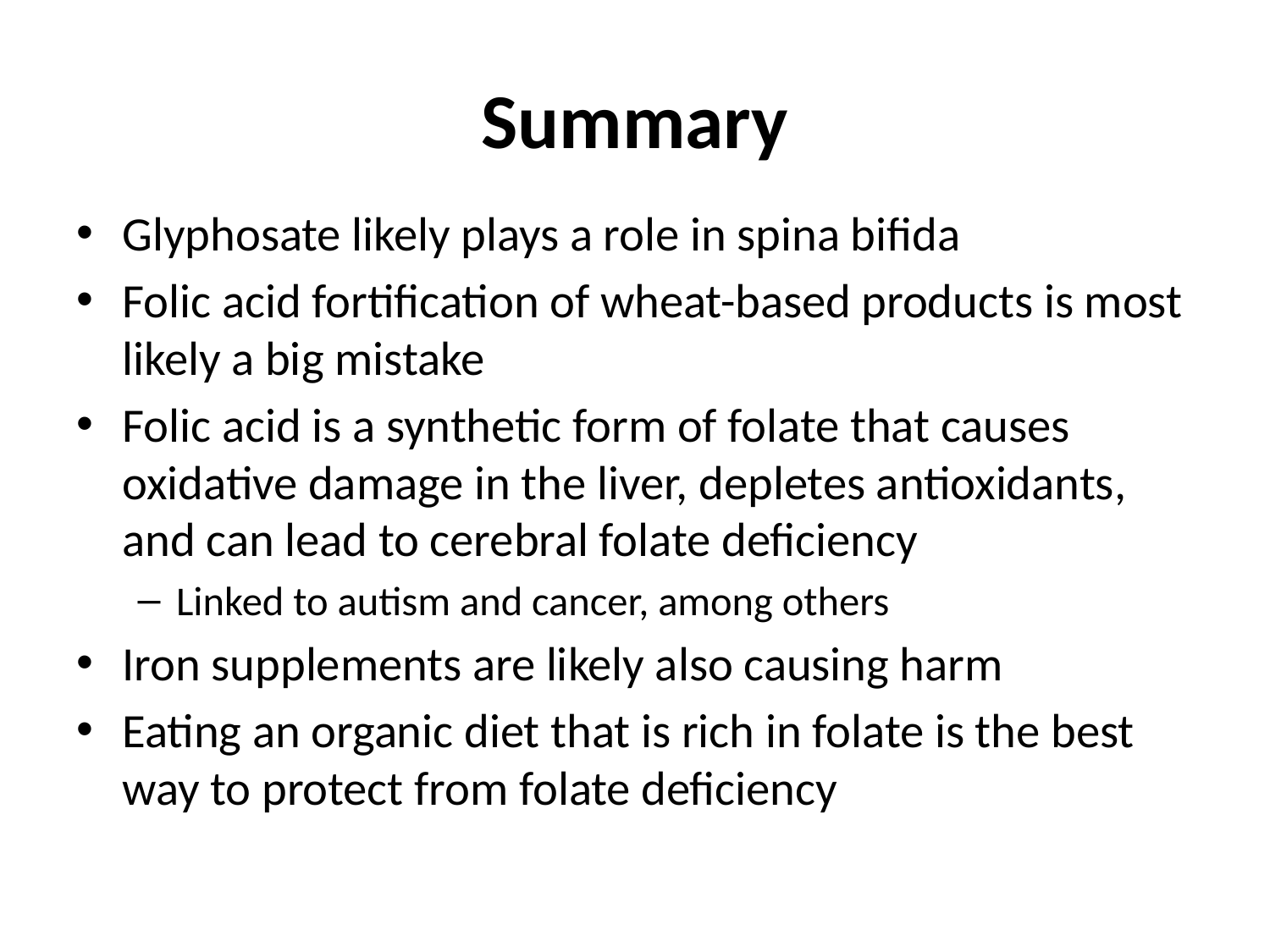

# Summary
Glyphosate likely plays a role in spina bifida
Folic acid fortification of wheat-based products is most likely a big mistake
Folic acid is a synthetic form of folate that causes oxidative damage in the liver, depletes antioxidants, and can lead to cerebral folate deficiency
Linked to autism and cancer, among others
Iron supplements are likely also causing harm
Eating an organic diet that is rich in folate is the best way to protect from folate deficiency